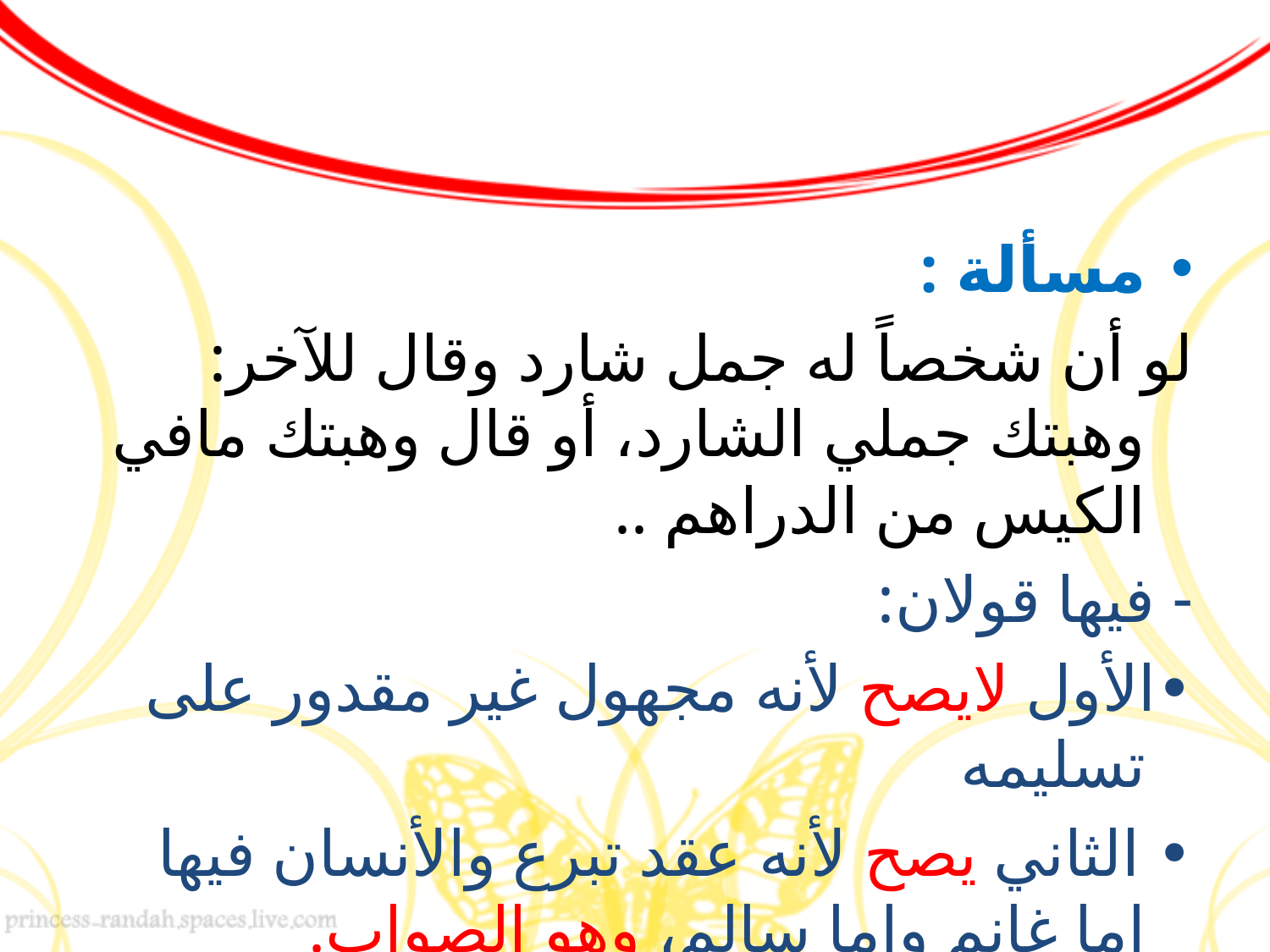

#
مسألة :
لو أن شخصاً له جمل شارد وقال للآخر: وهبتك جملي الشارد، أو قال وهبتك مافي الكيس من الدراهم ..
- فيها قولان:
•الأول لايصح لأنه مجهول غير مقدور على تسليمه
• الثاني يصح لأنه عقد تبرع والأنسان فيها إما غانم وإما سالم، وهو الصواب.